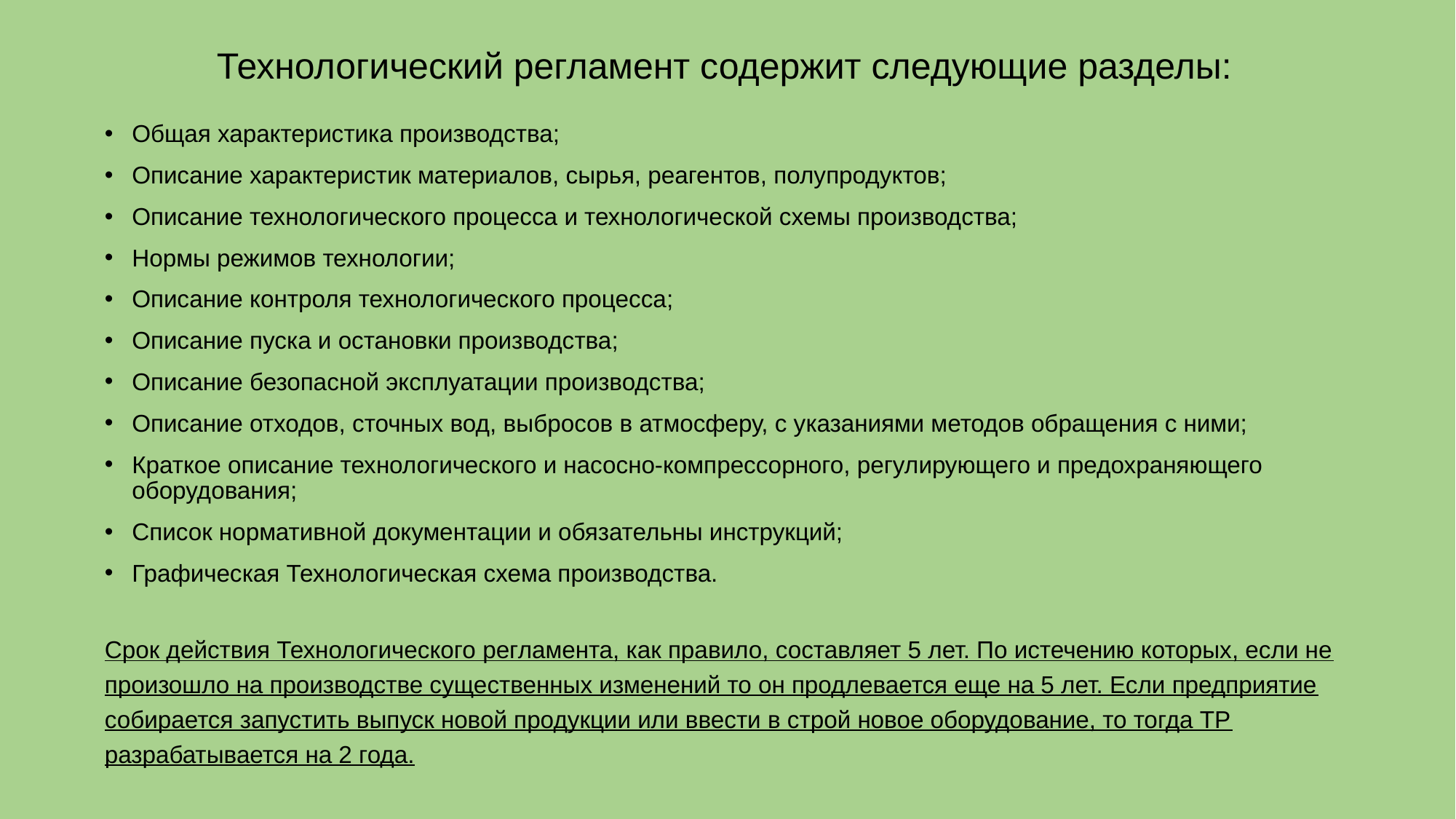

# Технологический регламент содержит следующие разделы:
Общая характеристика производства;
Описание характеристик материалов, сырья, реагентов, полупродуктов;
Описание технологического процесса и технологической схемы производства;
Нормы режимов технологии;
Описание контроля технологического процесса;
Описание пуска и остановки производства;
Описание безопасной эксплуатации производства;
Описание отходов, сточных вод, выбросов в атмосферу, с указаниями методов обращения с ними;
Краткое описание технологического и насосно-компрессорного, регулирующего и предохраняющего оборудования;
Список нормативной документации и обязательны инструкций;
Графическая Технологическая схема производства.

Срок действия Технологического регламента, как правило, составляет 5 лет. По истечению которых, если не произошло на производстве существенных изменений то он продлевается еще на 5 лет. Если предприятие собирается запустить выпуск новой продукции или ввести в строй новое оборудование, то тогда ТР разрабатывается на 2 года.